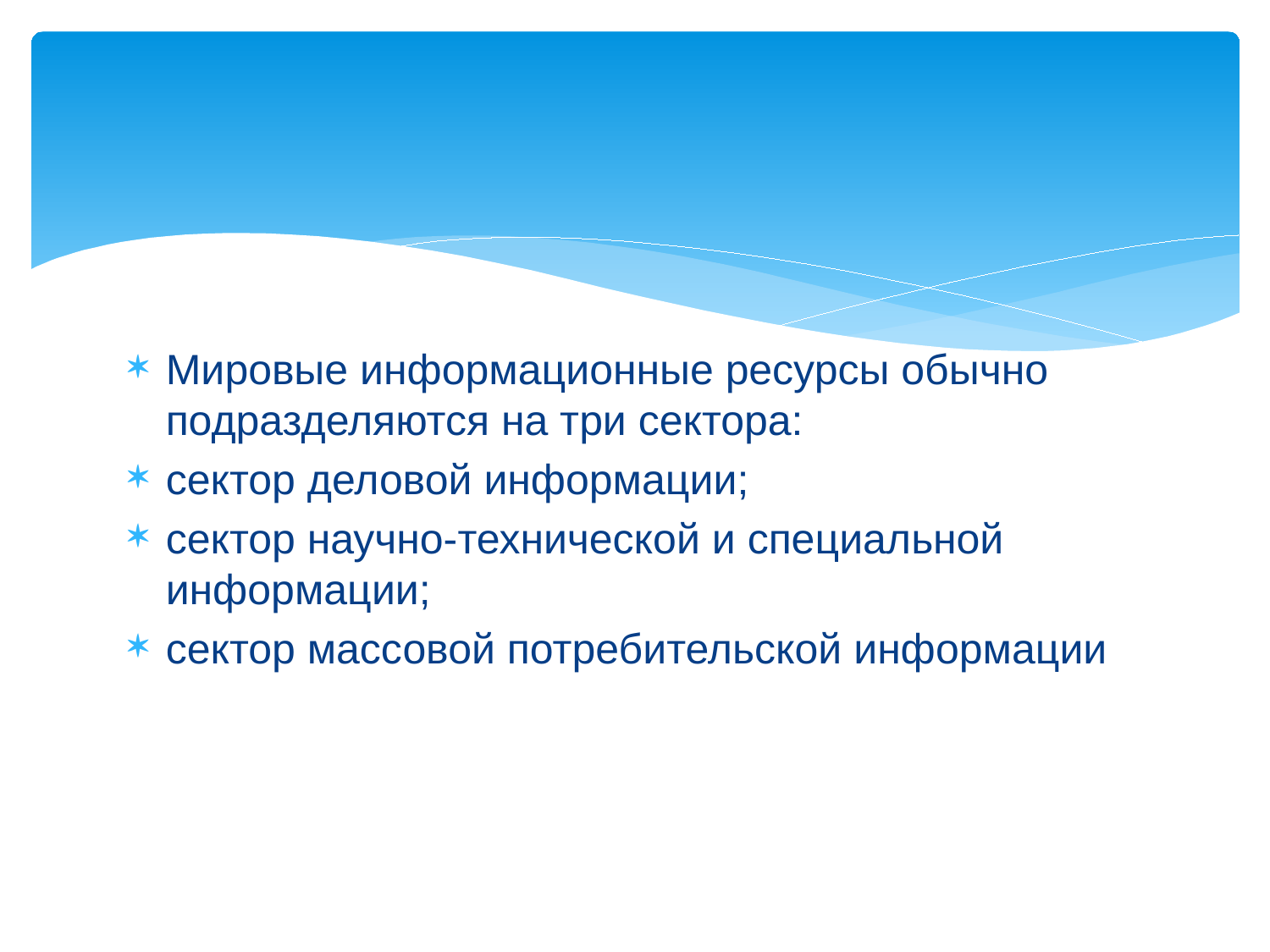

Мировые информационные ресурсы обычно подразделяются на три сектора:
сектор деловой информации;
сектор научно-технической и специальной информации;
сектор массовой потребительской информации